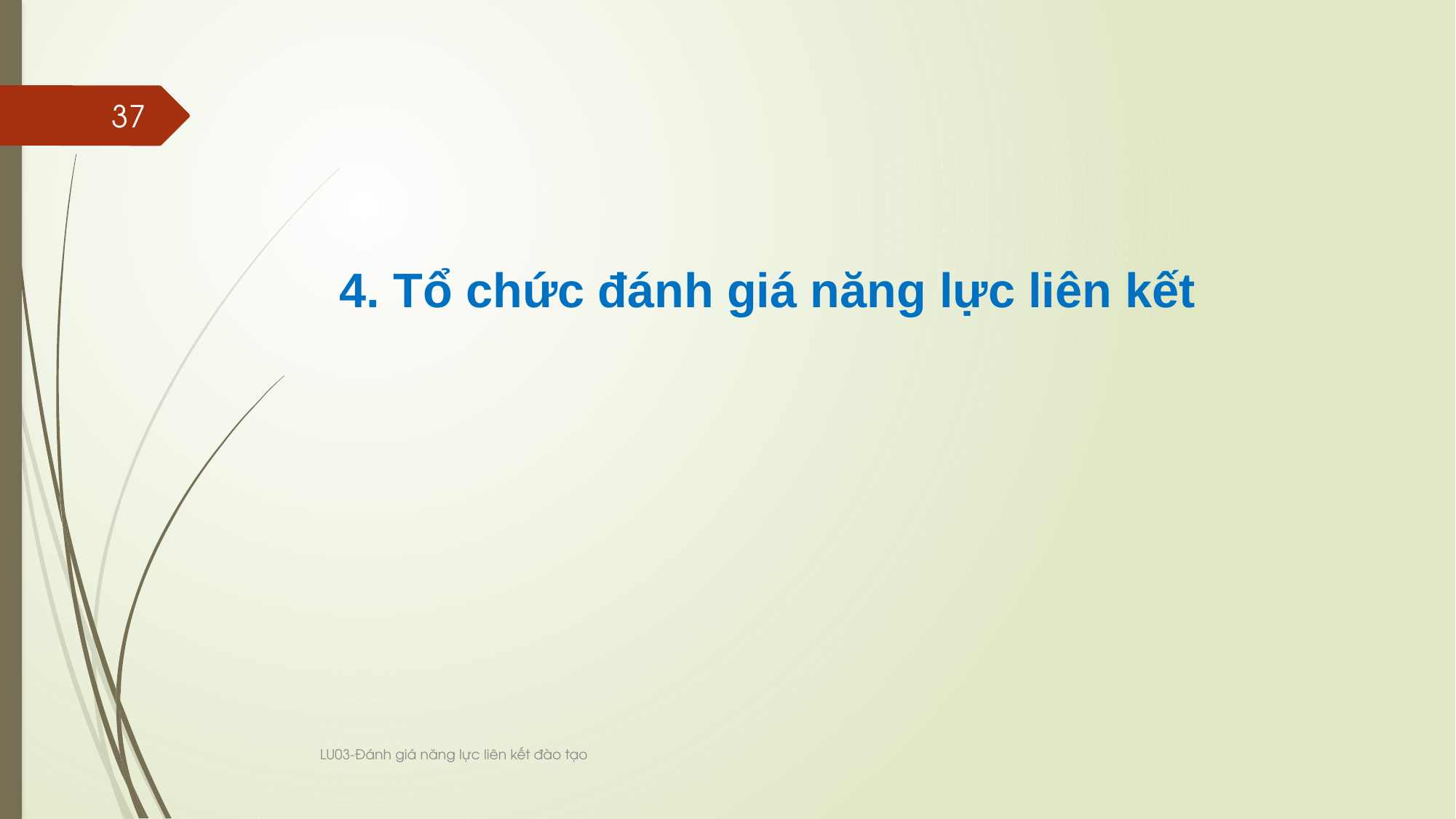

37

4. Tổ chức đánh giá năng lực liên kết

LU03-Đánh giá năng lực liên kết đào tạo